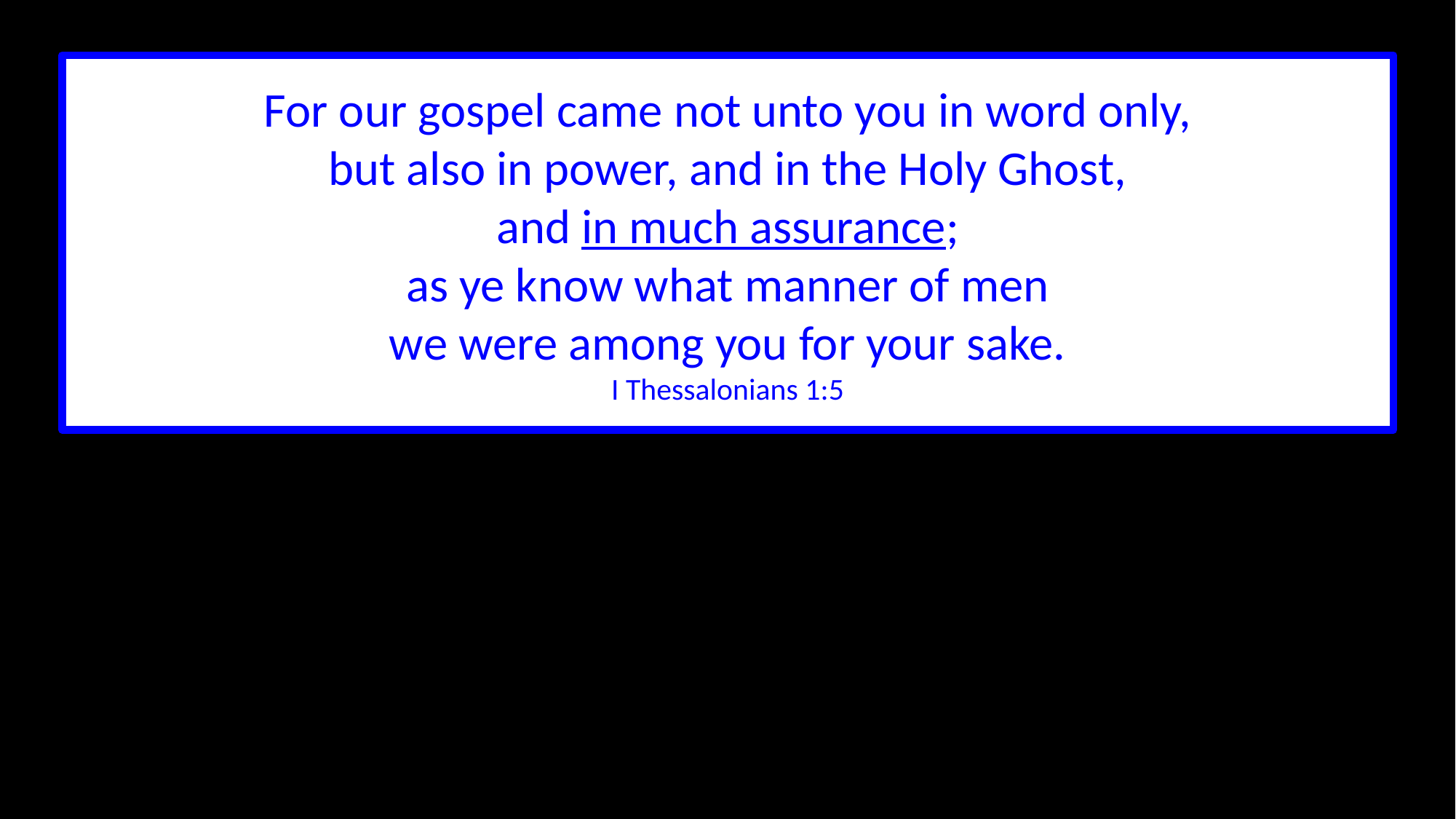

For our gospel came not unto you in word only,
but also in power, and in the Holy Ghost,
and in much assurance;
as ye know what manner of men
we were among you for your sake.
I Thessalonians 1:5